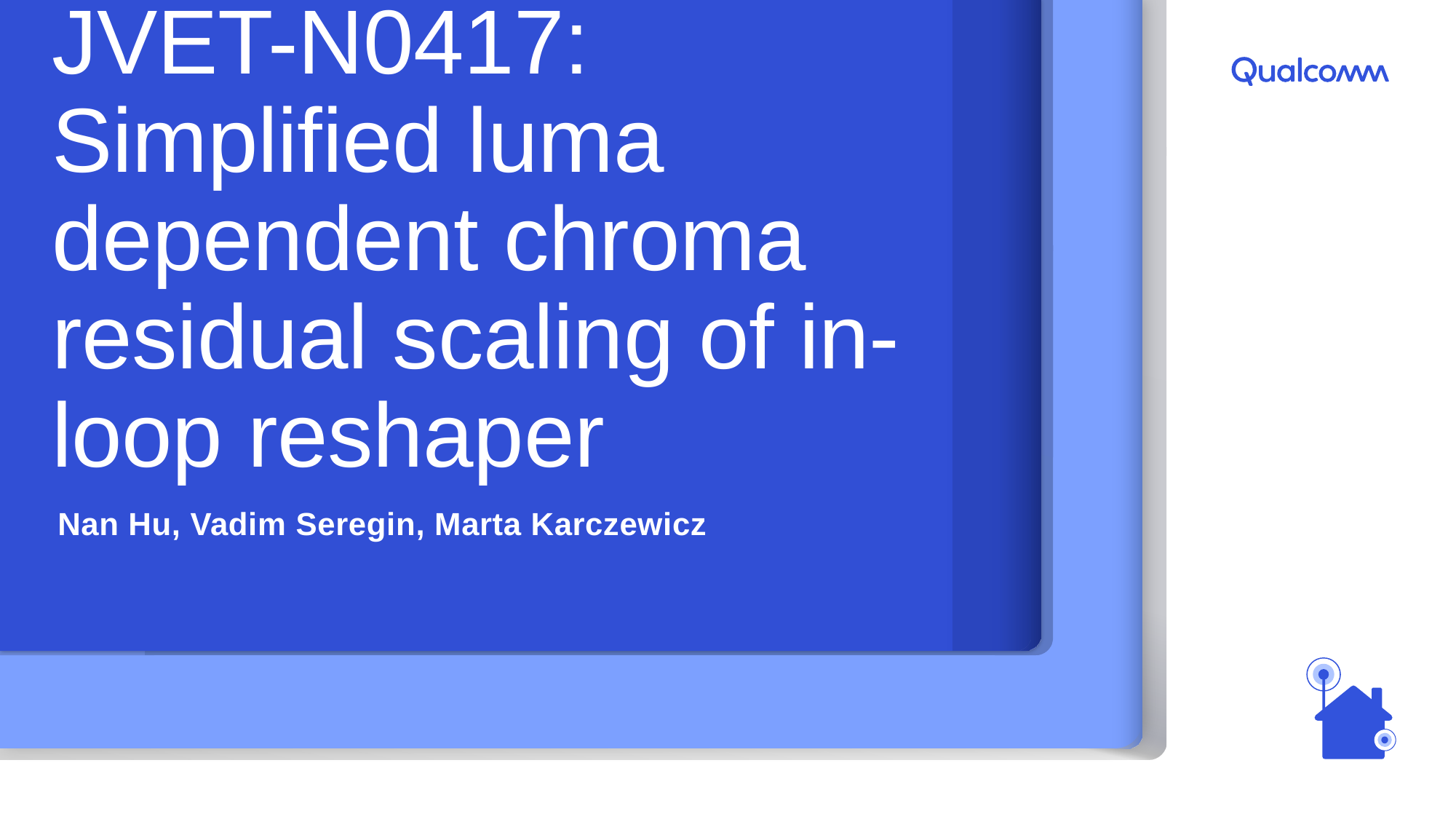

# JVET-N0417: Simplified luma dependent chroma residual scaling of in-loop reshaper
Nan Hu, Vadim Seregin, Marta Karczewicz